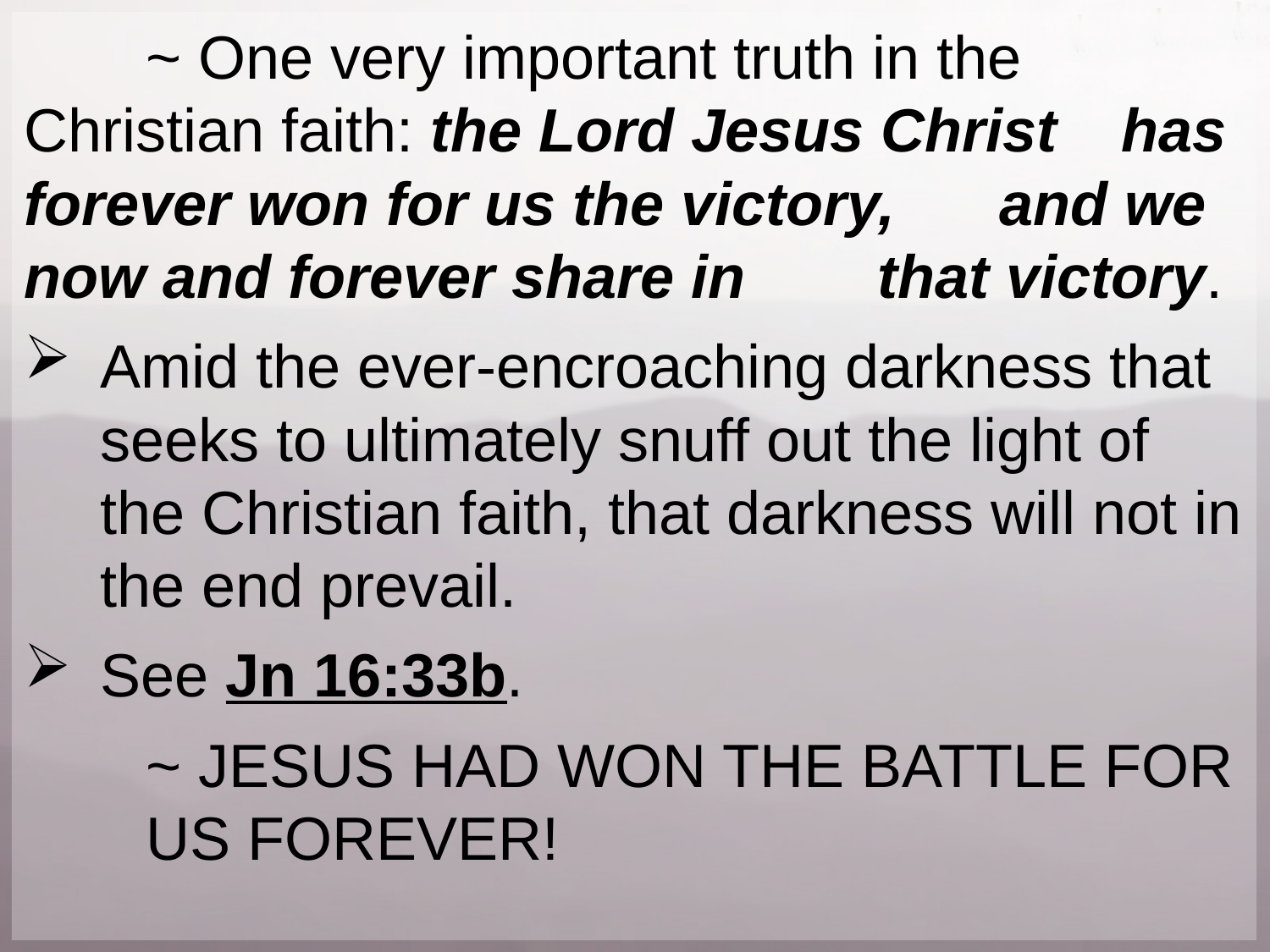

~ One very important truth in the 						Christian faith: the Lord Jesus Christ 				has forever won for us the victory, 				and we now and forever share in 				that victory.
Amid the ever-encroaching darkness that seeks to ultimately snuff out the light of the Christian faith, that darkness will not in the end prevail.
See Jn 16:33b.
		~ JESUS HAD WON THE BATTLE FOR 					US FOREVER!